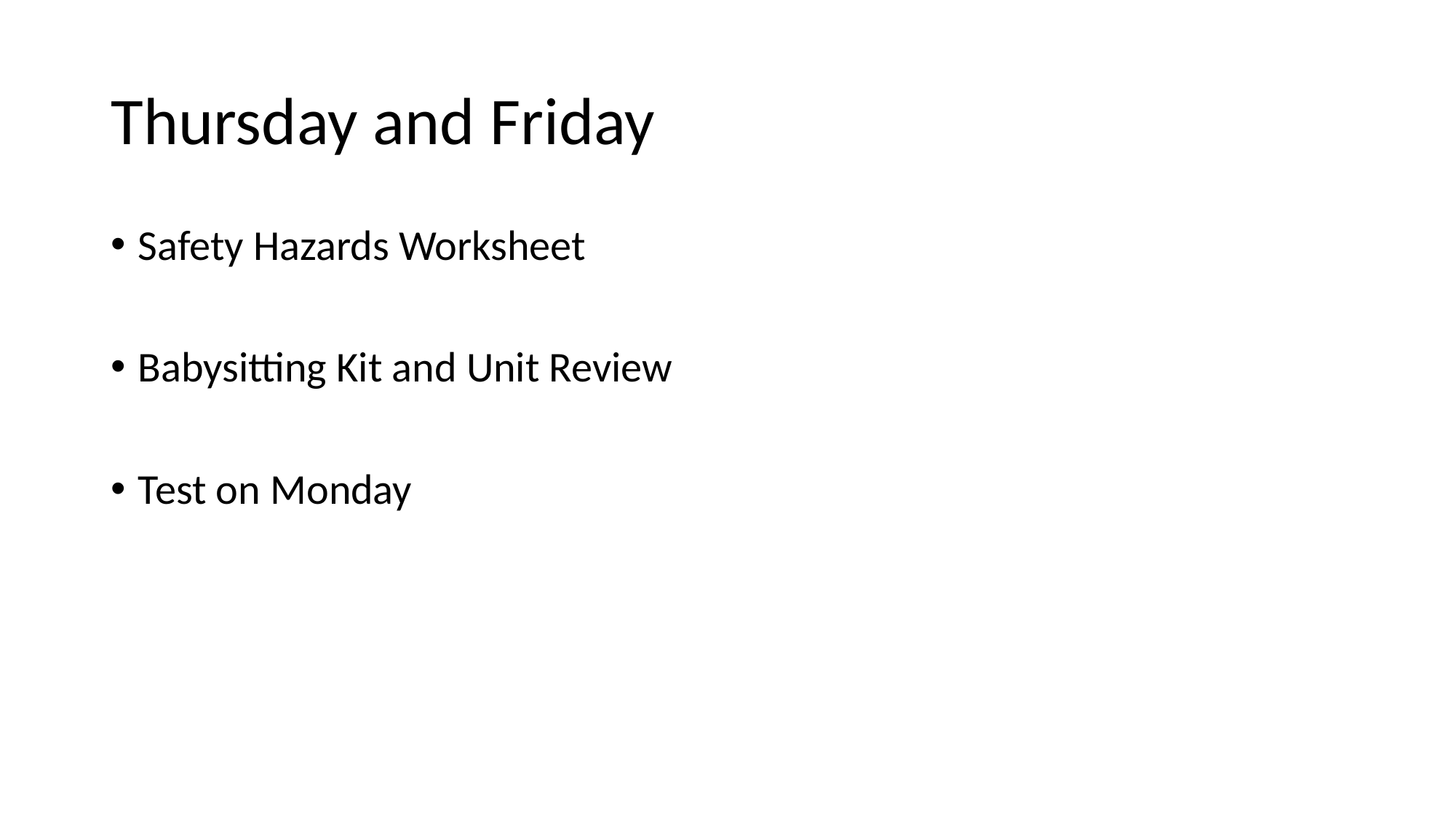

# Thursday and Friday
Safety Hazards Worksheet

Babysitting Kit and Unit Review

Test on Monday